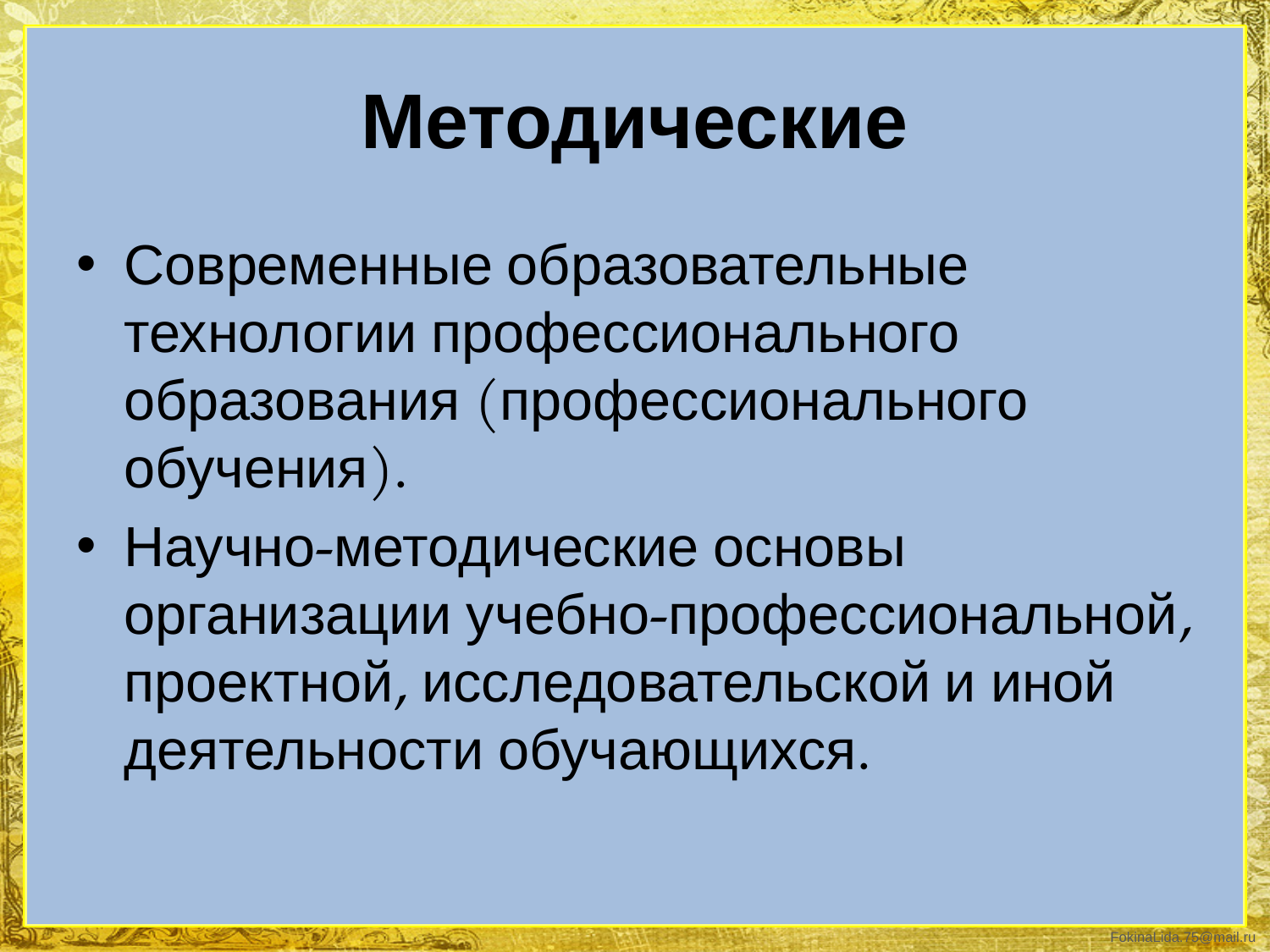

# Методические
Современные образовательные технологии профессионального образования (профессионального обучения).
Научно-методические основы организации учебно-профессиональной, проектной, исследовательской и иной деятельности обучающихся.